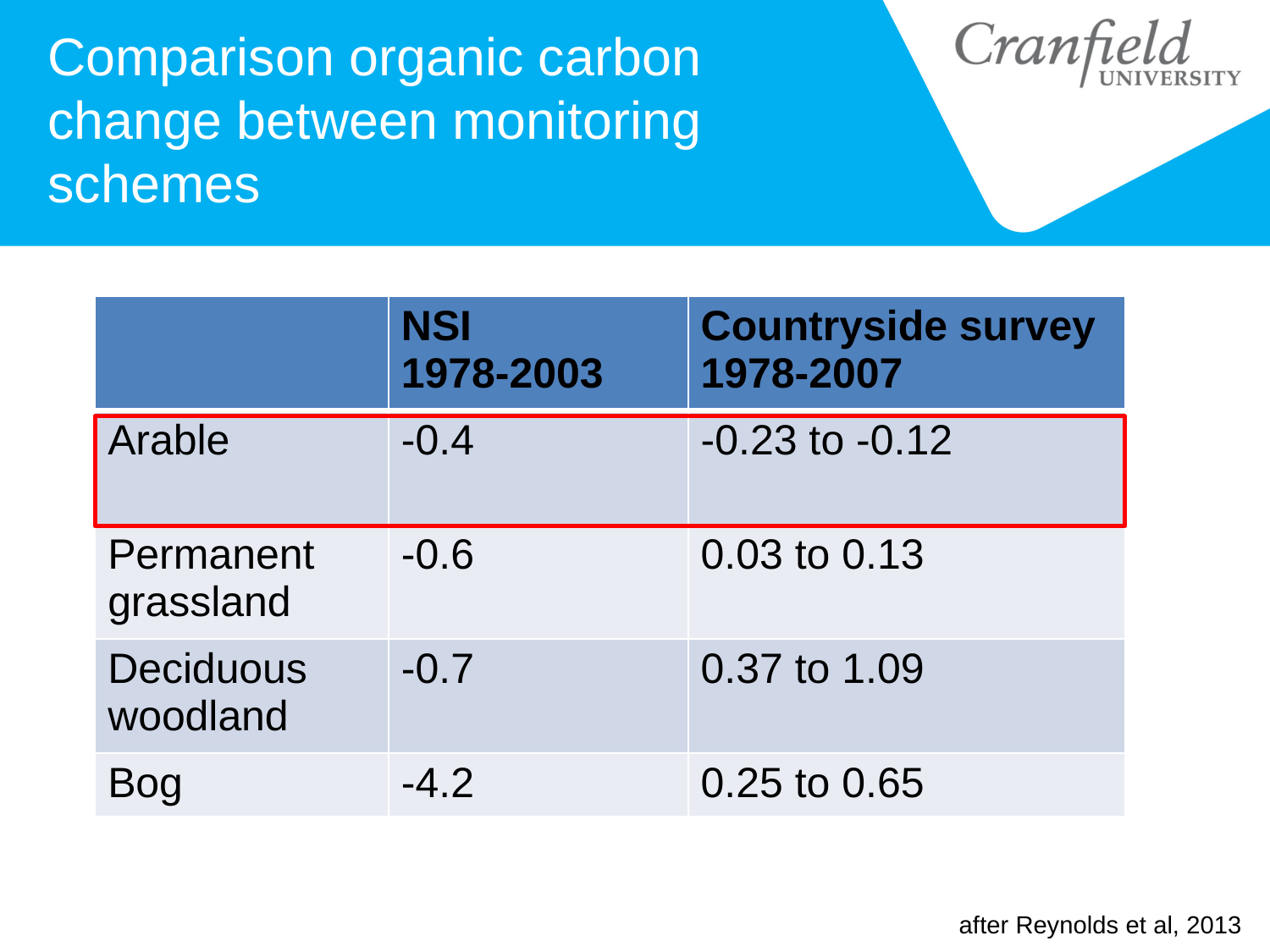

# Comparison organic carbon change between monitoring schemes
|  | NSI 1978-2003 | Countryside survey 1978-2007 |
| --- | --- | --- |
| Arable | -0.4 | -0.23 to -0.12 |
| Permanent grassland | -0.6 | 0.03 to 0.13 |
| Deciduous woodland | -0.7 | 0.37 to 1.09 |
| Bog | -4.2 | 0.25 to 0.65 |

after Reynolds et al, 2013